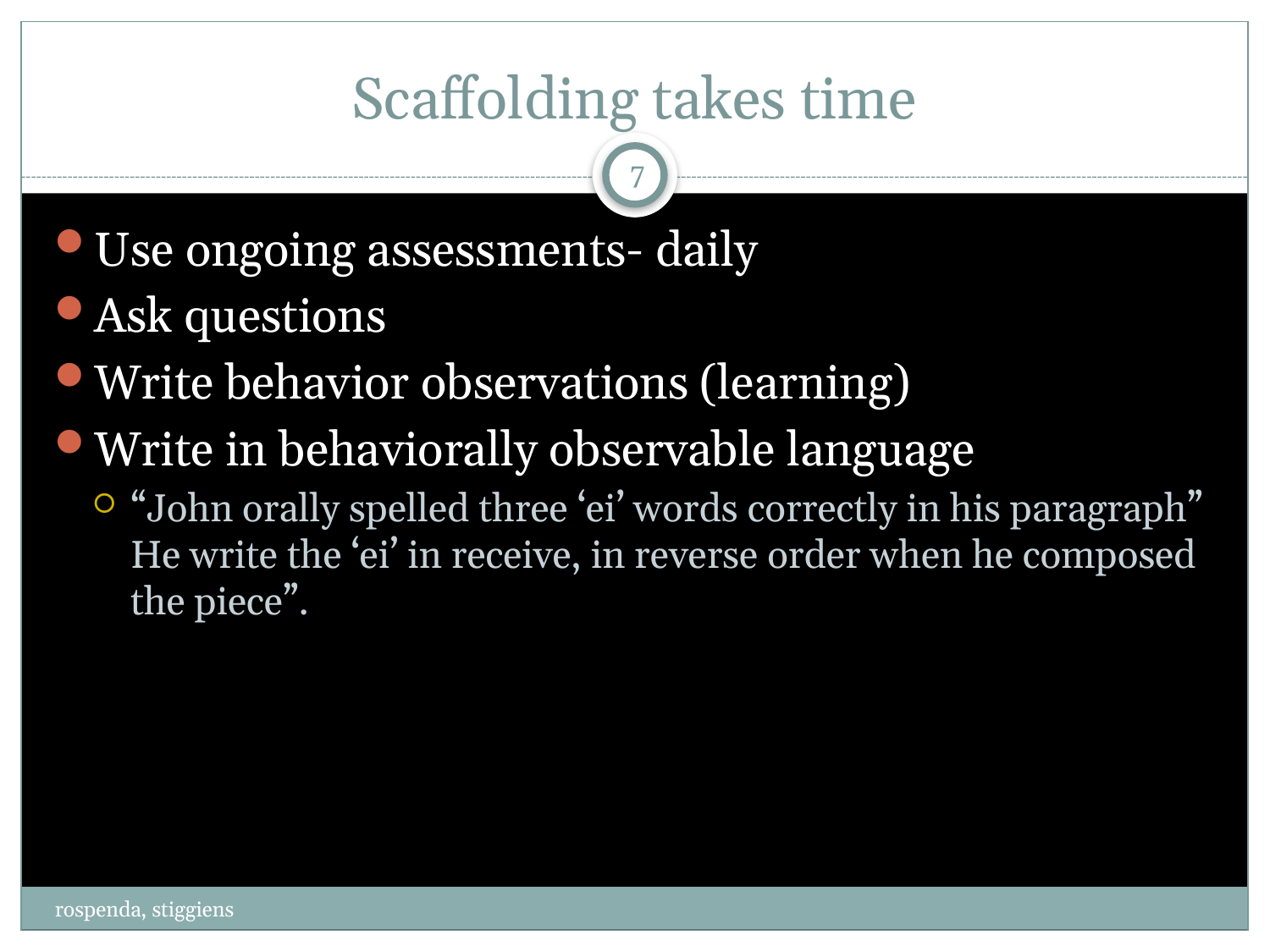

# Scaffolding takes time
7
Use ongoing assessments- daily
Ask questions
Write behavior observations (learning)
Write in behaviorally observable language
“John orally spelled three ‘ei’ words correctly in his paragraph” He write the ‘ei’ in receive, in reverse order when he composed the piece”.
rospenda, stiggiens